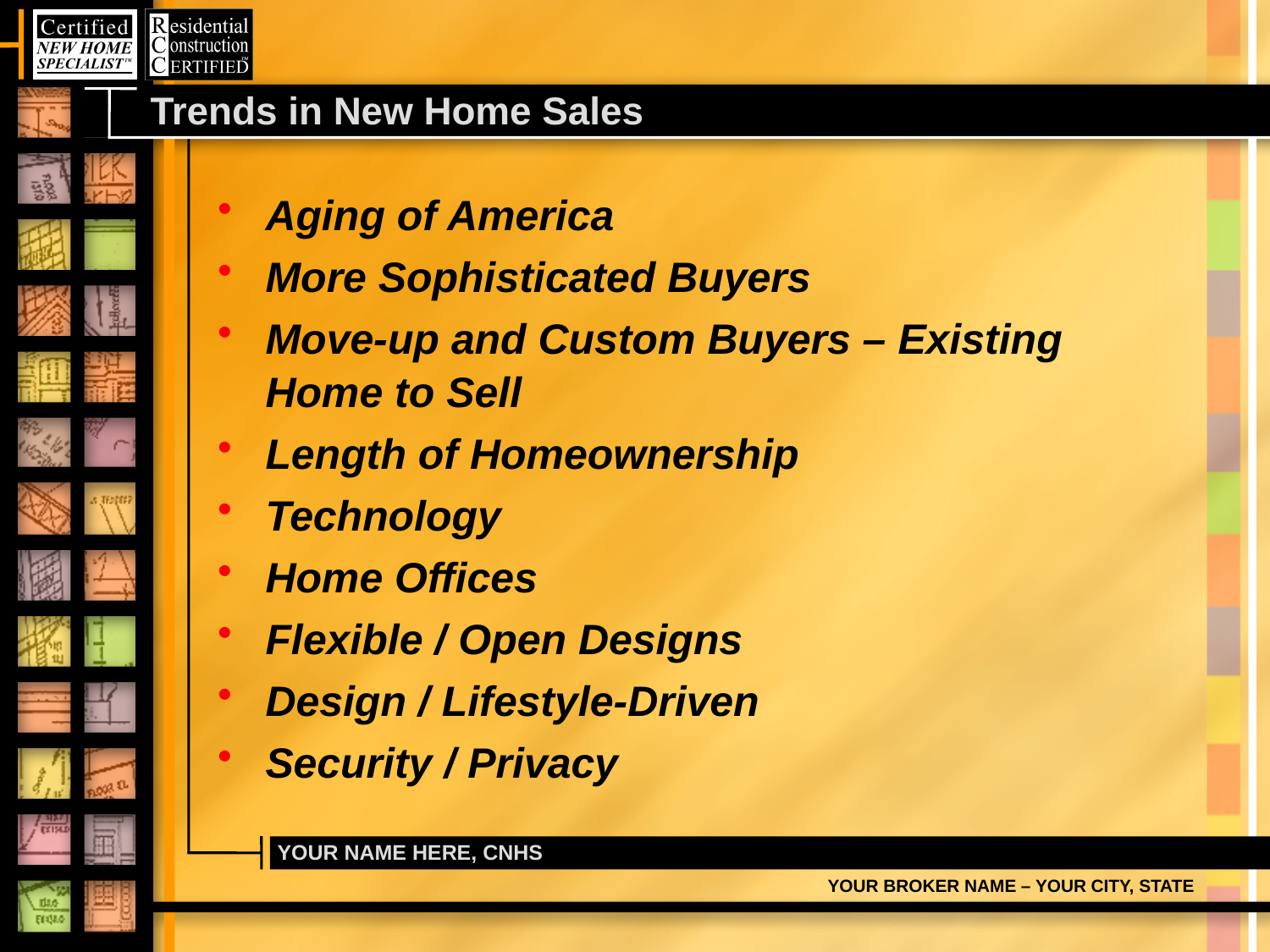

# Trends in New Home Sales
Aging of America
More Sophisticated Buyers
Move-up and Custom Buyers – Existing Home to Sell
Length of Homeownership
Technology
Home Offices
Flexible / Open Designs
Design / Lifestyle-Driven
Security / Privacy
YOUR NAME HERE, CNHS